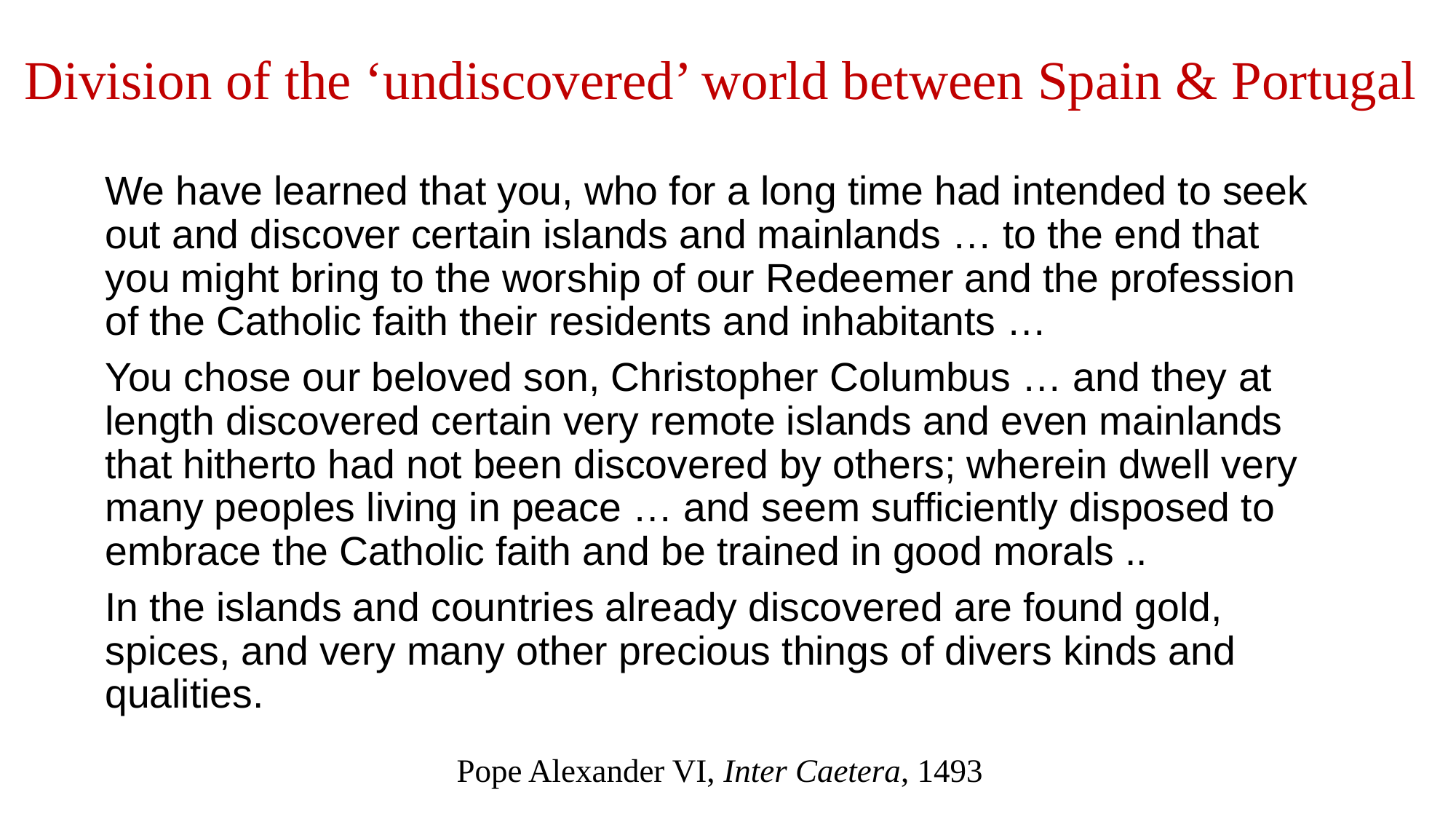

# Division of the ‘undiscovered’ world between Spain & Portugal
We have learned that you, who for a long time had intended to seek out and discover certain islands and mainlands … to the end that you might bring to the worship of our Redeemer and the profession of the Catholic faith their residents and inhabitants …
You chose our beloved son, Christopher Columbus … and they at length discovered certain very remote islands and even mainlands that hitherto had not been discovered by others; wherein dwell very many peoples living in peace … and seem sufficiently disposed to embrace the Catholic faith and be trained in good morals ..
In the islands and countries already discovered are found gold, spices, and very many other precious things of divers kinds and qualities.

Pope Alexander VI, Inter Caetera, 1493